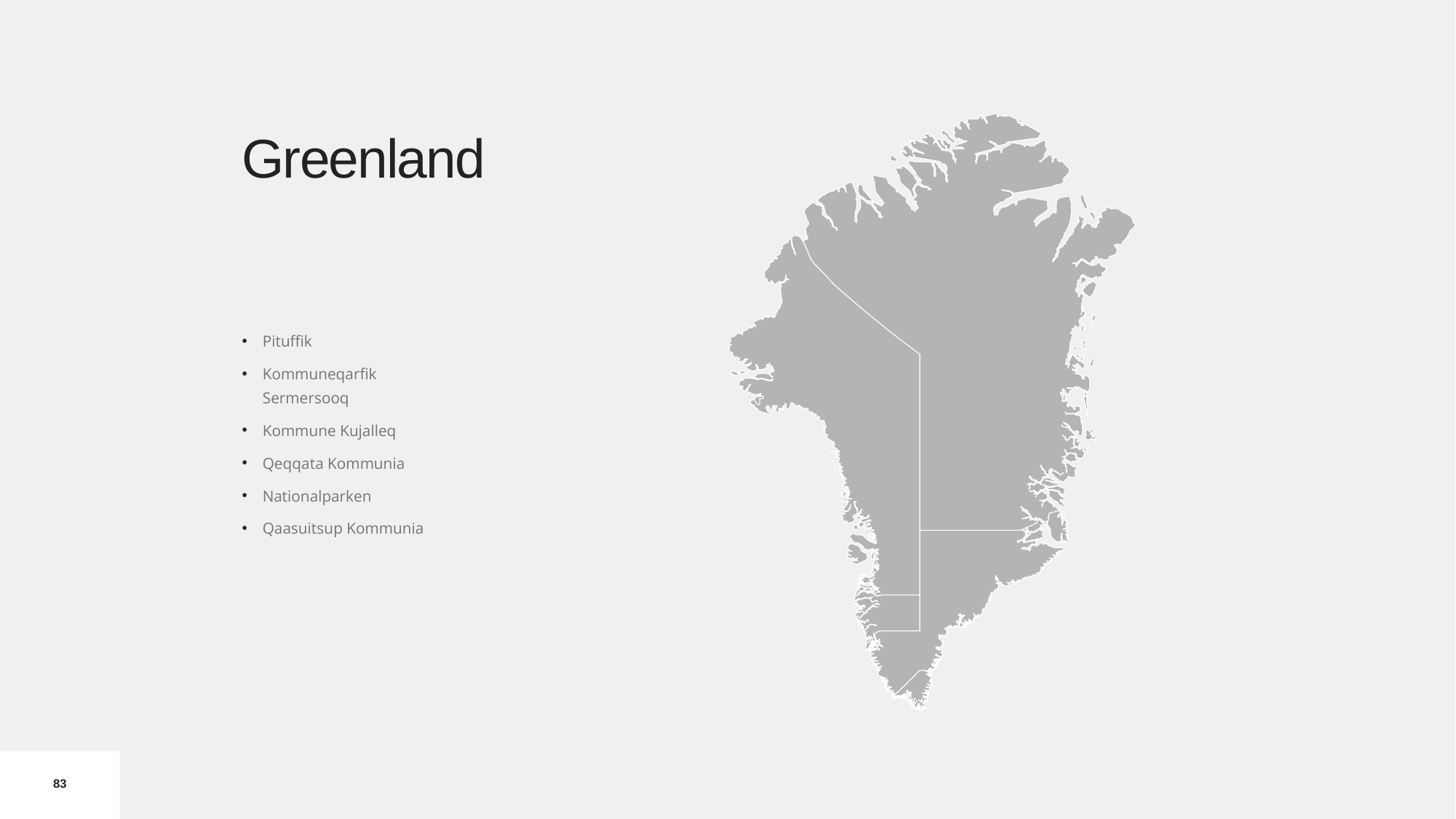

# Greenland

Pituffik
Kommuneqarfik Sermersooq
Kommune Kujalleq
Qeqqata Kommunia
Nationalparken
Qaasuitsup Kommunia